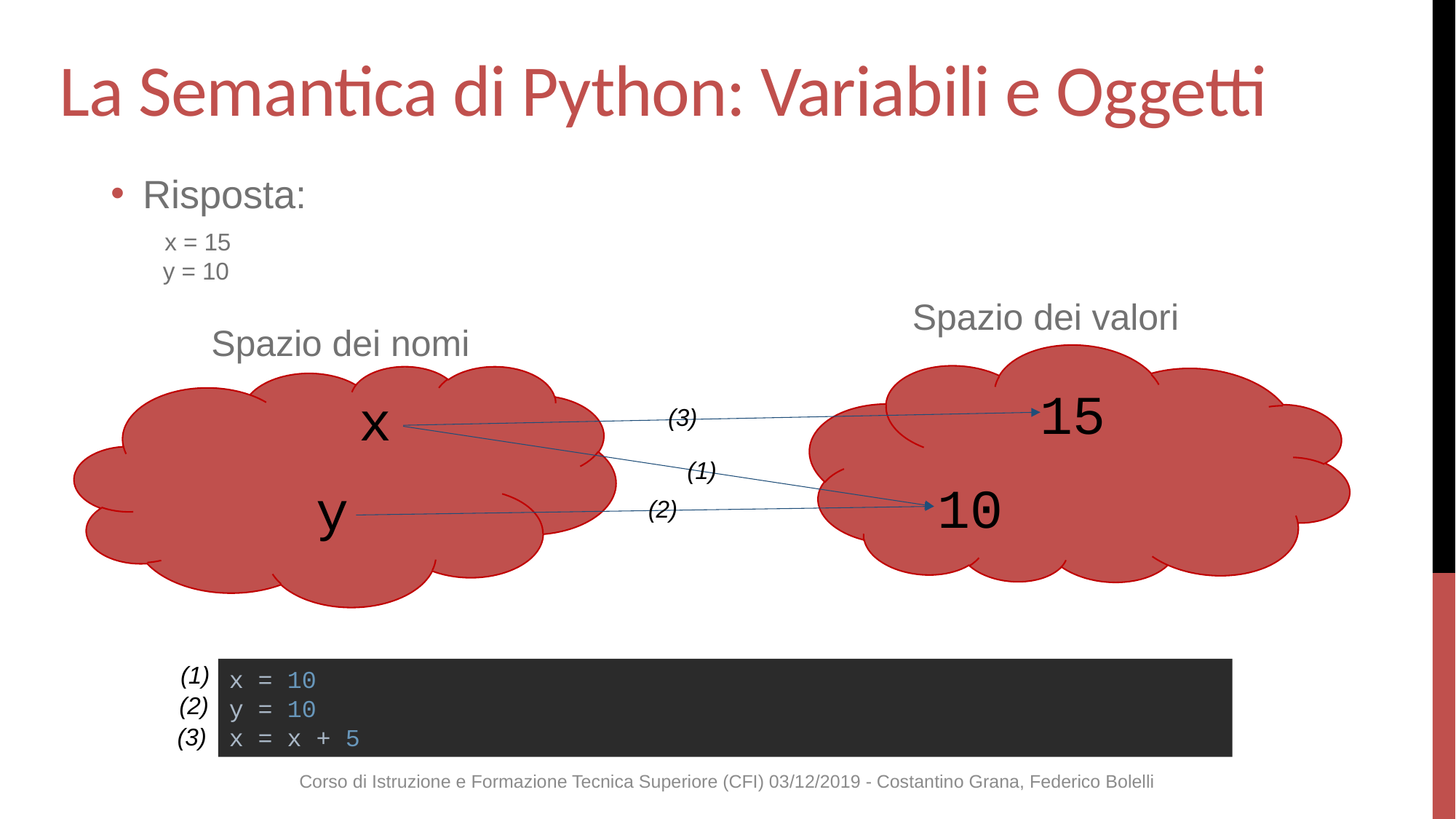

# La Semantica di Python: Variabili e Oggetti
Risposta:
  x = 15
   y = 10

Spazio dei valori
Spazio dei nomi

15
x
(3)
(1)
10
y
(2)
(1)
x = 10
y = 10
x = x + 5
(2)
(3)
Corso di Istruzione e Formazione Tecnica Superiore (CFI) 03/12/2019 - Costantino Grana, Federico Bolelli